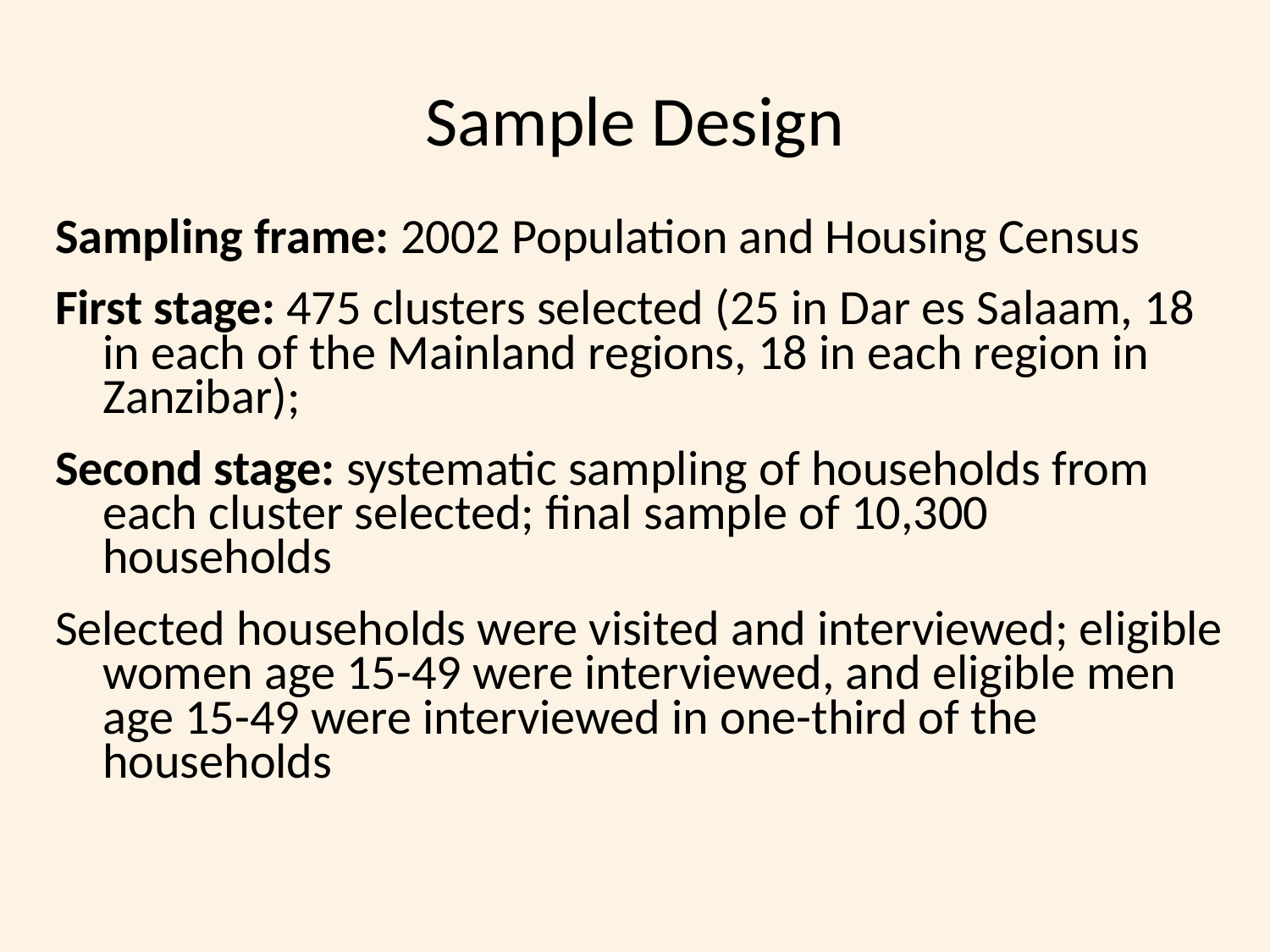

# Sample Design
Sampling frame: 2002 Population and Housing Census
First stage: 475 clusters selected (25 in Dar es Salaam, 18 in each of the Mainland regions, 18 in each region in Zanzibar);
Second stage: systematic sampling of households from each cluster selected; final sample of 10,300 households
Selected households were visited and interviewed; eligible women age 15-49 were interviewed, and eligible men age 15-49 were interviewed in one-third of the households